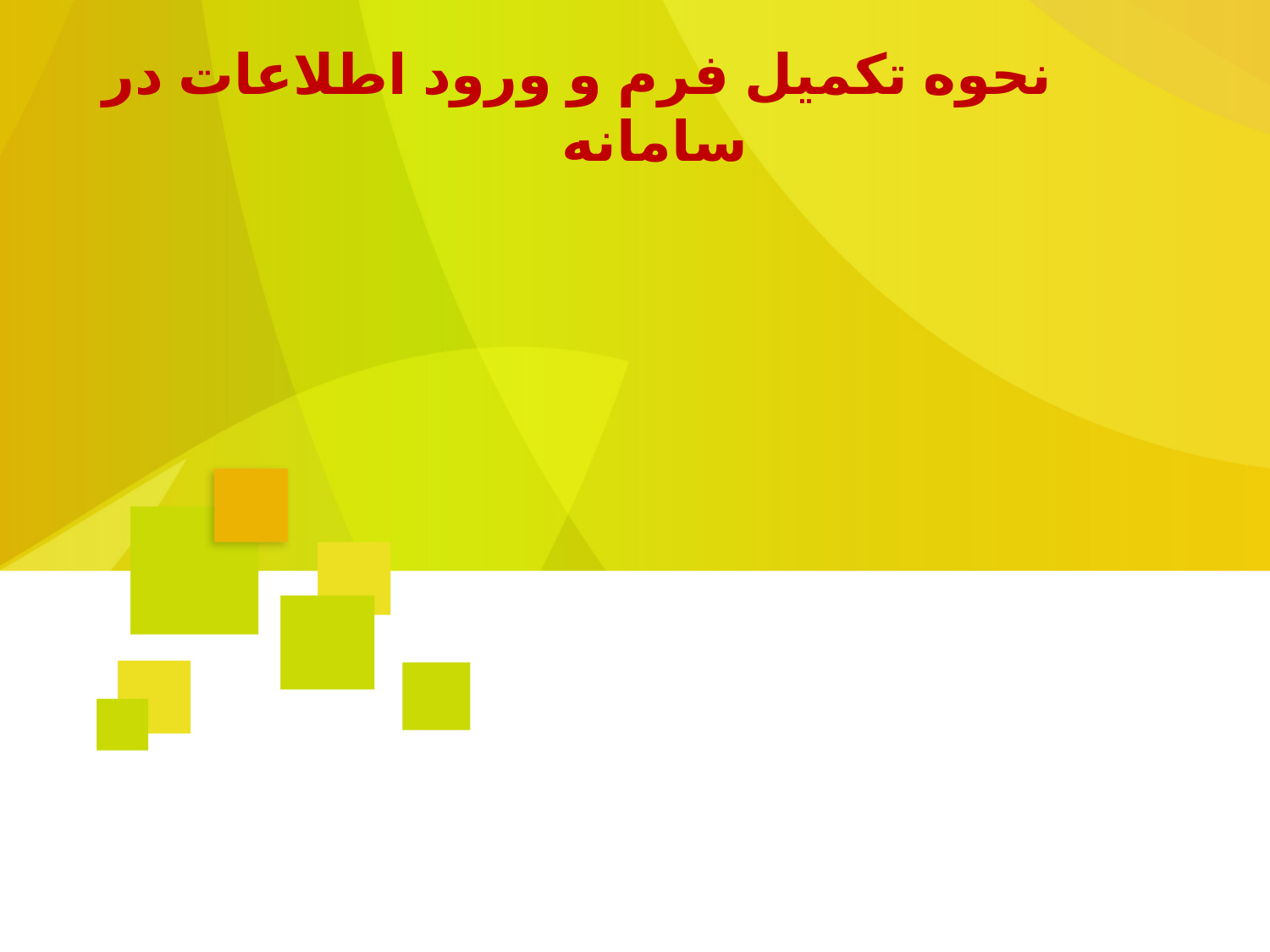

نحوه تکمیل فرم و ورود اطلاعات در سامانه